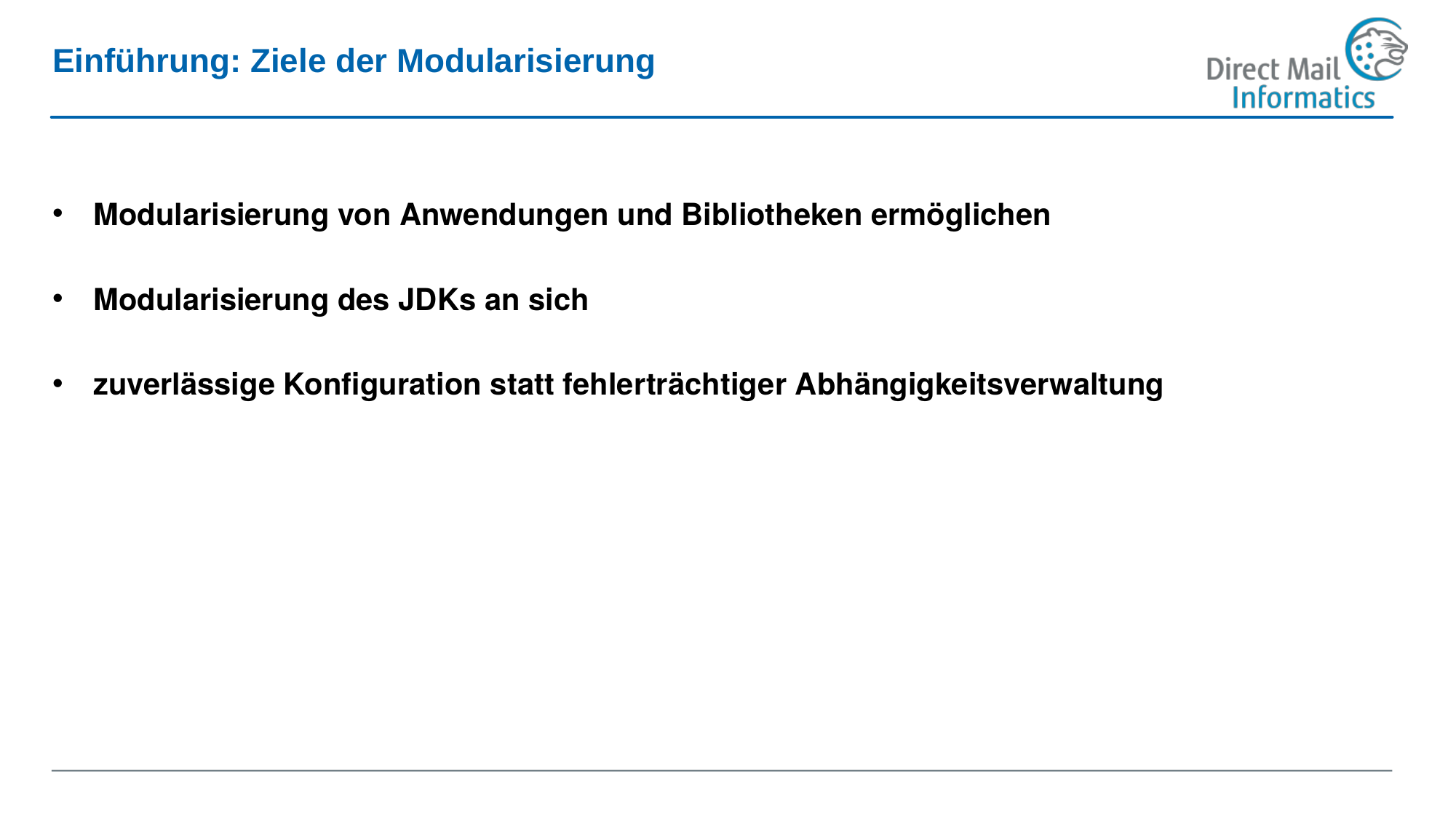

# Einführung: Ziele der Modularisierung

Modularisierung von Anwendungen und Bibliotheken ermöglichen

Modularisierung des JDKs an sich

zuverlässige Konfiguration statt fehlerträchtiger Abhängigkeitsverwaltung